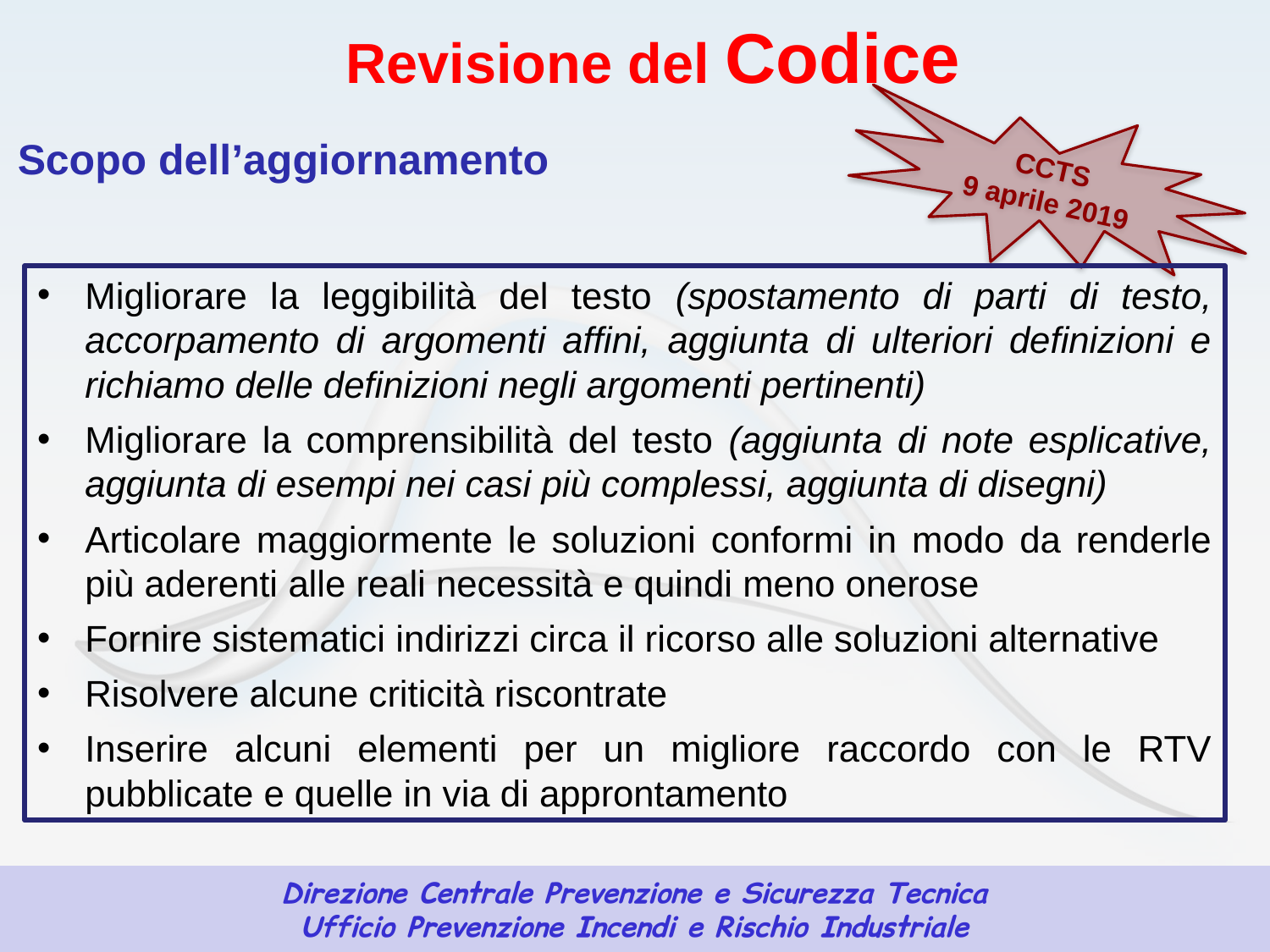

Revisione del Codice
CCTS
9 aprile 2019
Scopo dell’aggiornamento
Migliorare la leggibilità del testo (spostamento di parti di testo, accorpamento di argomenti affini, aggiunta di ulteriori definizioni e richiamo delle definizioni negli argomenti pertinenti)
Migliorare la comprensibilità del testo (aggiunta di note esplicative, aggiunta di esempi nei casi più complessi, aggiunta di disegni)
Articolare maggiormente le soluzioni conformi in modo da renderle più aderenti alle reali necessità e quindi meno onerose
Fornire sistematici indirizzi circa il ricorso alle soluzioni alternative
Risolvere alcune criticità riscontrate
Inserire alcuni elementi per un migliore raccordo con le RTV pubblicate e quelle in via di approntamento